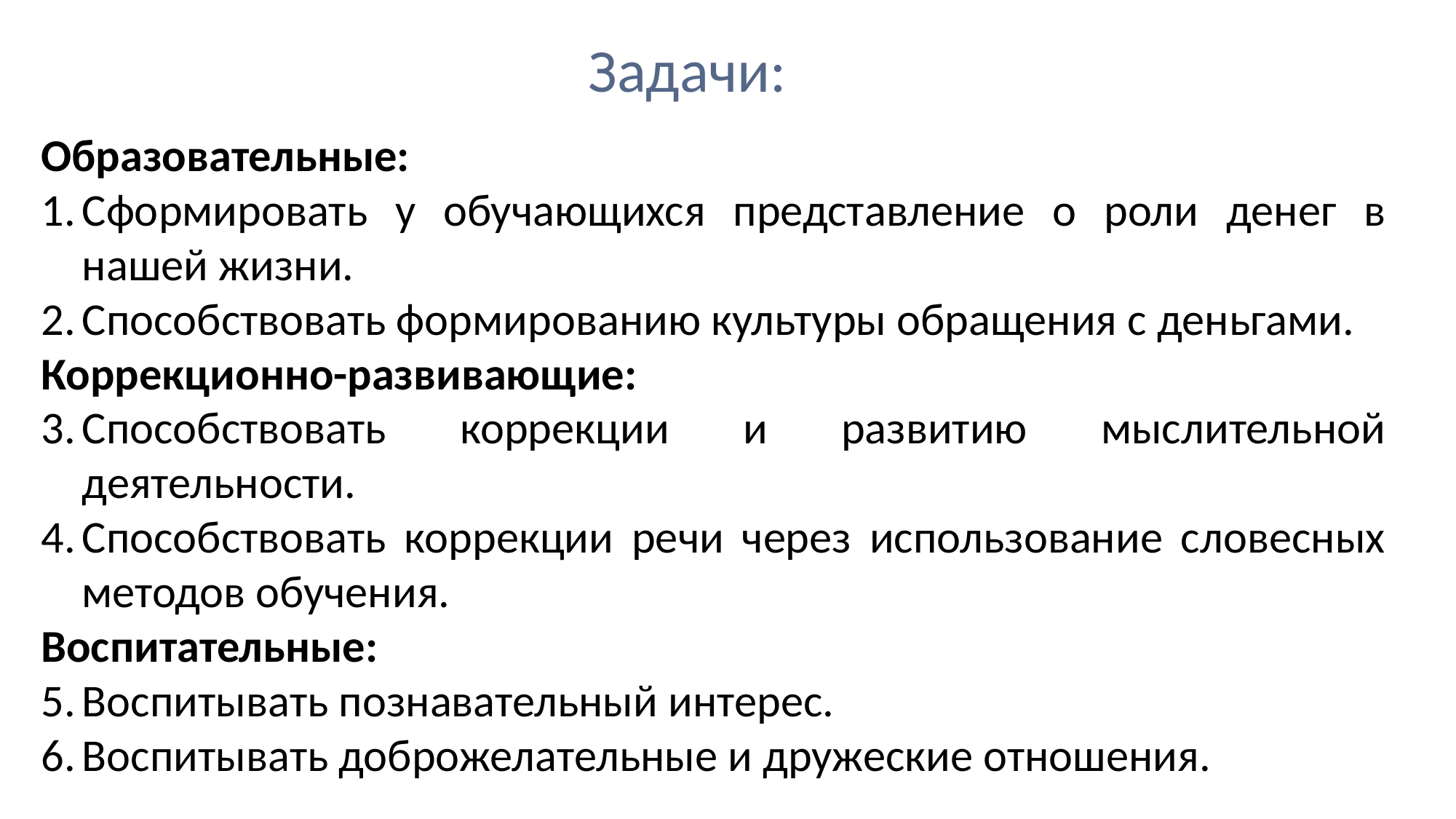

Задачи:
Образовательные:
Сформировать у обучающихся представление о роли денег в нашей жизни.
Способствовать формированию культуры обращения с деньгами.
Коррекционно-развивающие:
Способствовать коррекции и развитию мыслительной деятельности.
Способствовать коррекции речи через использование словесных методов обучения.
Воспитательные:
Воспитывать познавательный интерес.
Воспитывать доброжелательные и дружеские отношения.